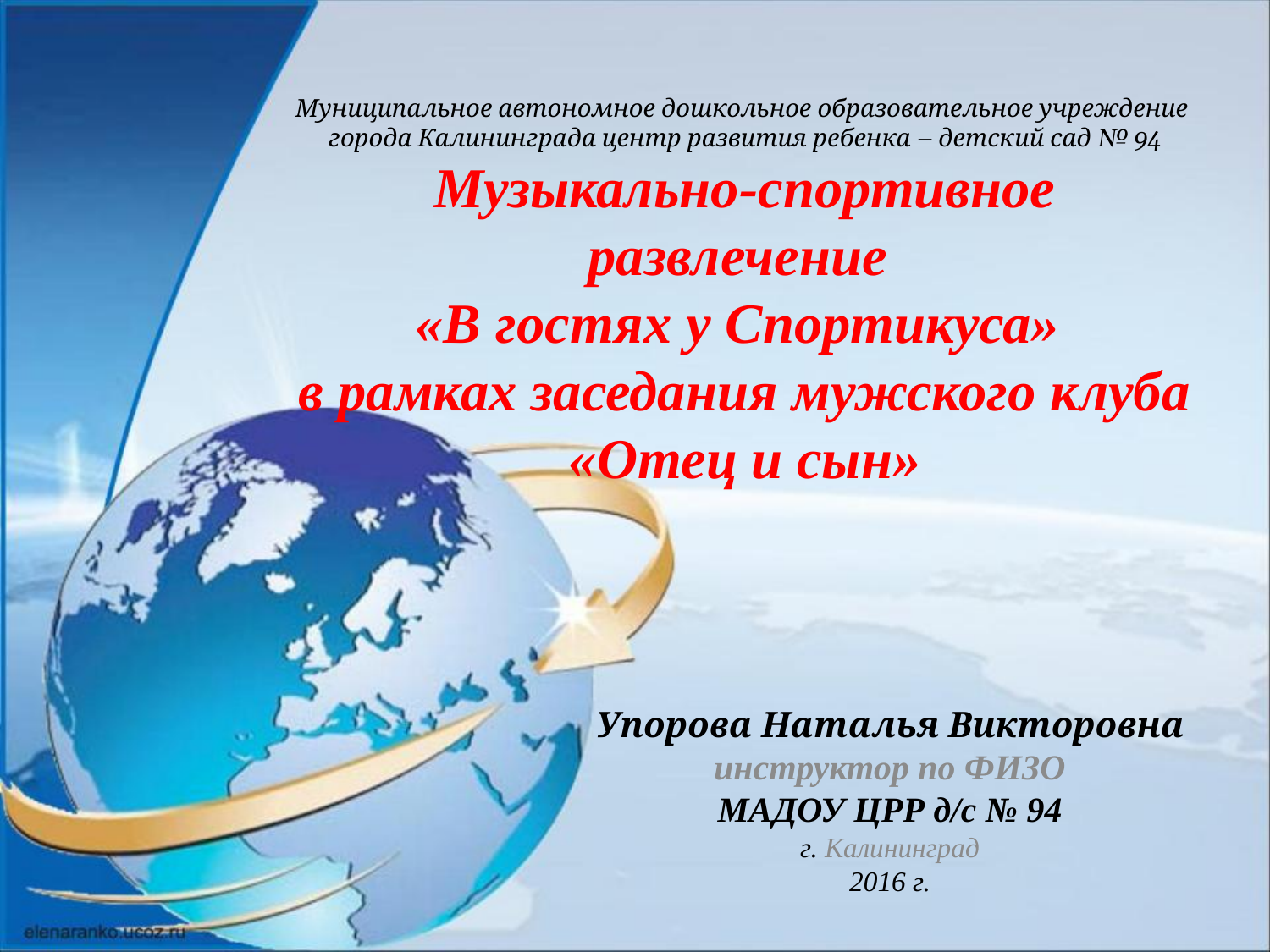

Муниципальное автономное дошкольное образовательное учреждение
города Калининграда центр развития ребенка – детский сад № 94
Музыкально-спортивное развлечение
«В гостях у Спортикуса»
в рамках заседания мужского клуба «Отец и сын»

Упорова Наталья Викторовна
инструктор по ФИЗО
МАДОУ ЦРР д/с № 94
г. Калининград
2016 г.